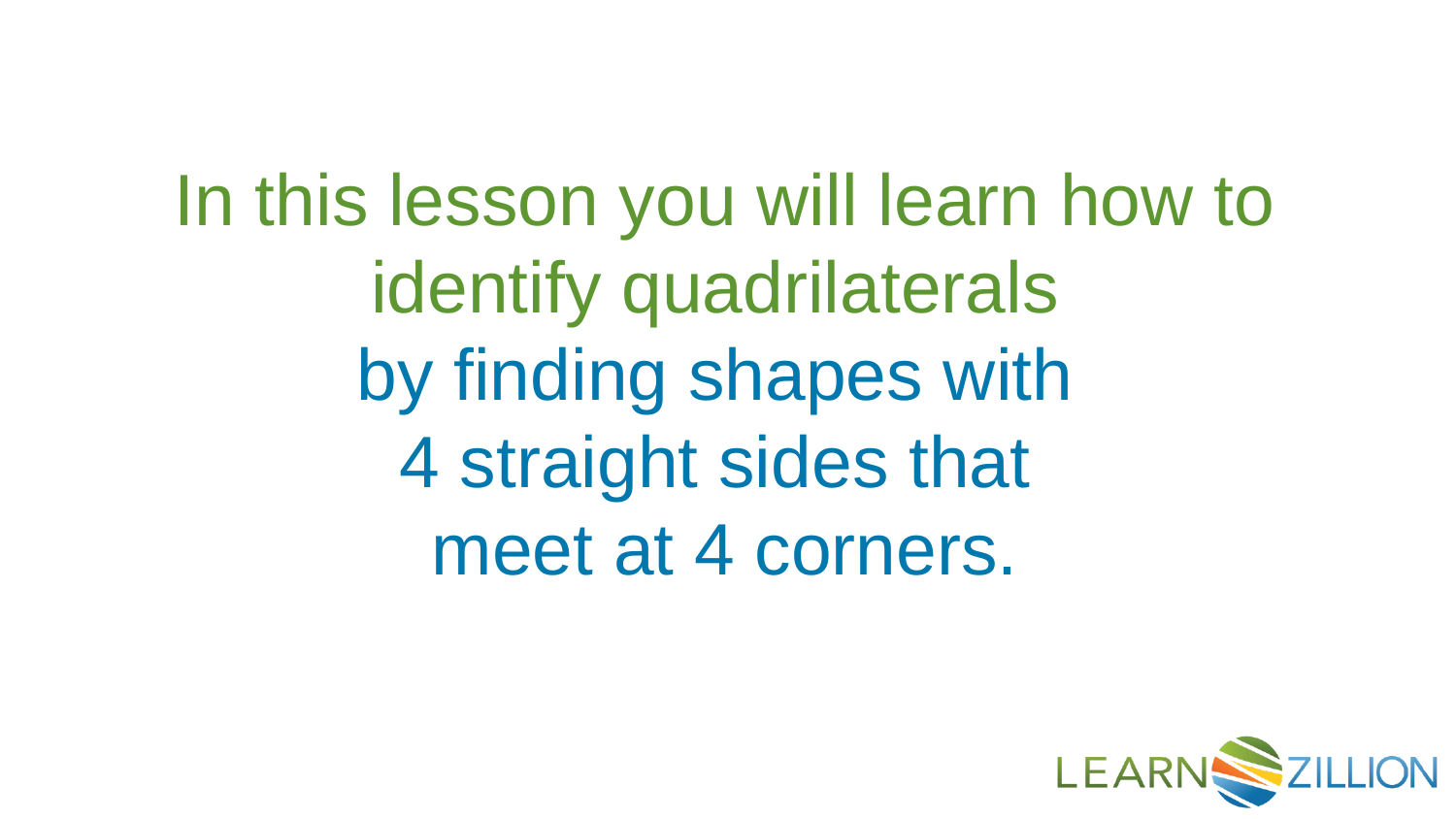

In this lesson you will learn how to identify quadrilaterals
by finding shapes with
4 straight sides that
meet at 4 corners.